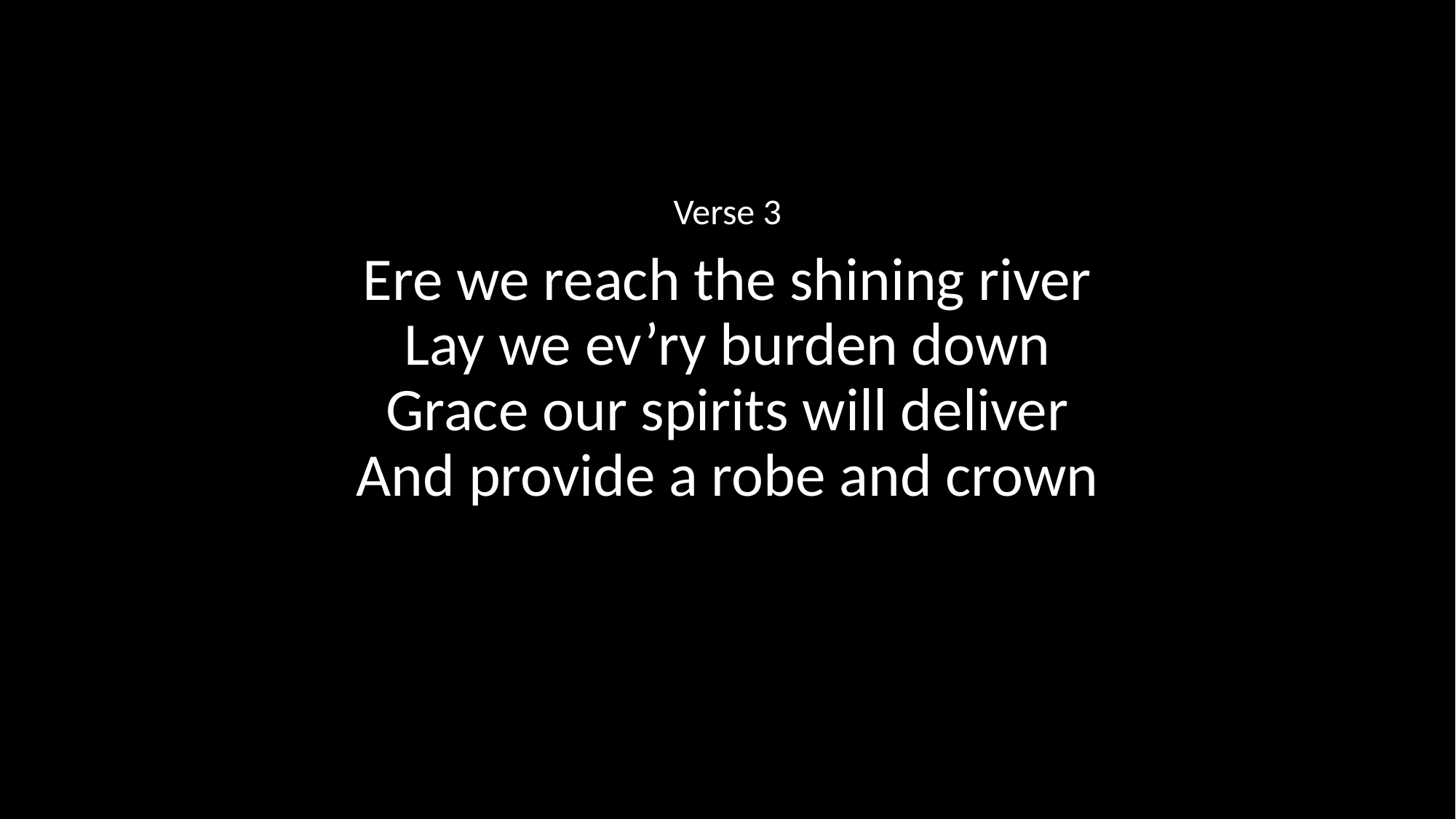

Verse 3
Ere we reach the shining river
Lay we ev’ry burden down
Grace our spirits will deliver
And provide a robe and crown